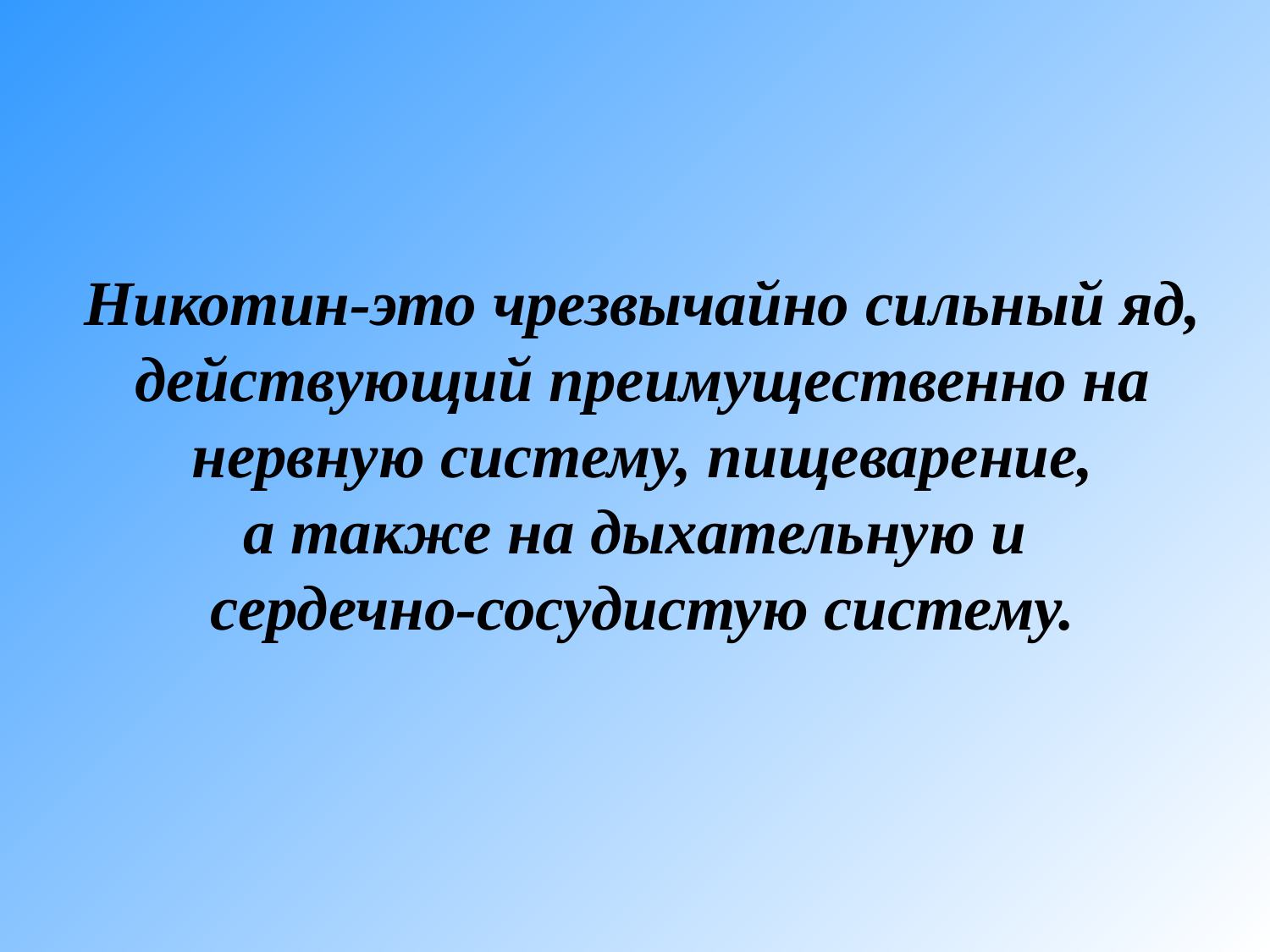

Никотин-это чрезвычайно сильный яд,
действующий преимущественно на
нервную систему, пищеварение,
а также на дыхательную и
сердечно-сосудистую систему.